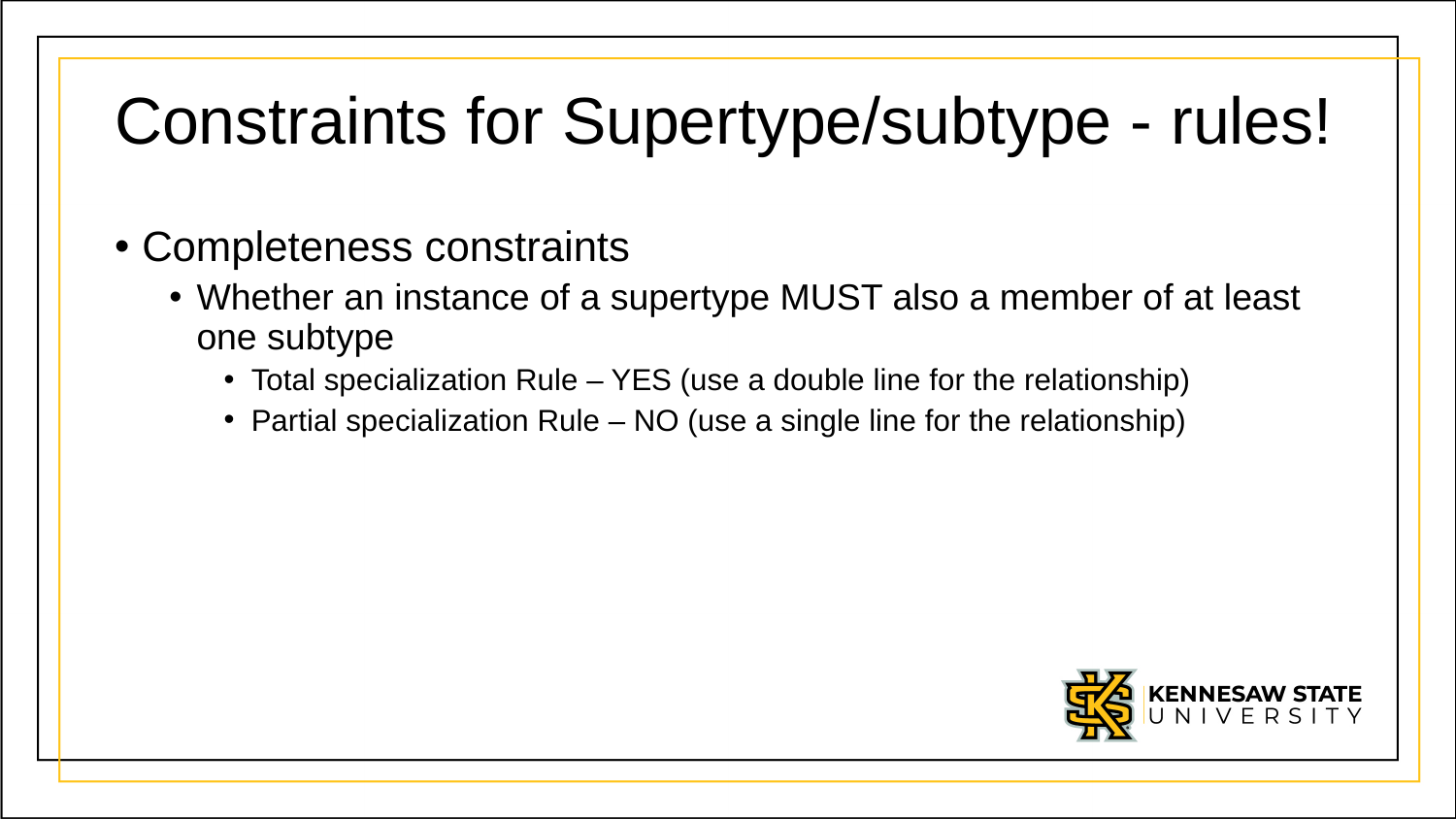

# Constraints for Supertype/subtype - rules!
Completeness constraints
Whether an instance of a supertype MUST also a member of at least one subtype
Total specialization Rule – YES (use a double line for the relationship)
Partial specialization Rule – NO (use a single line for the relationship)